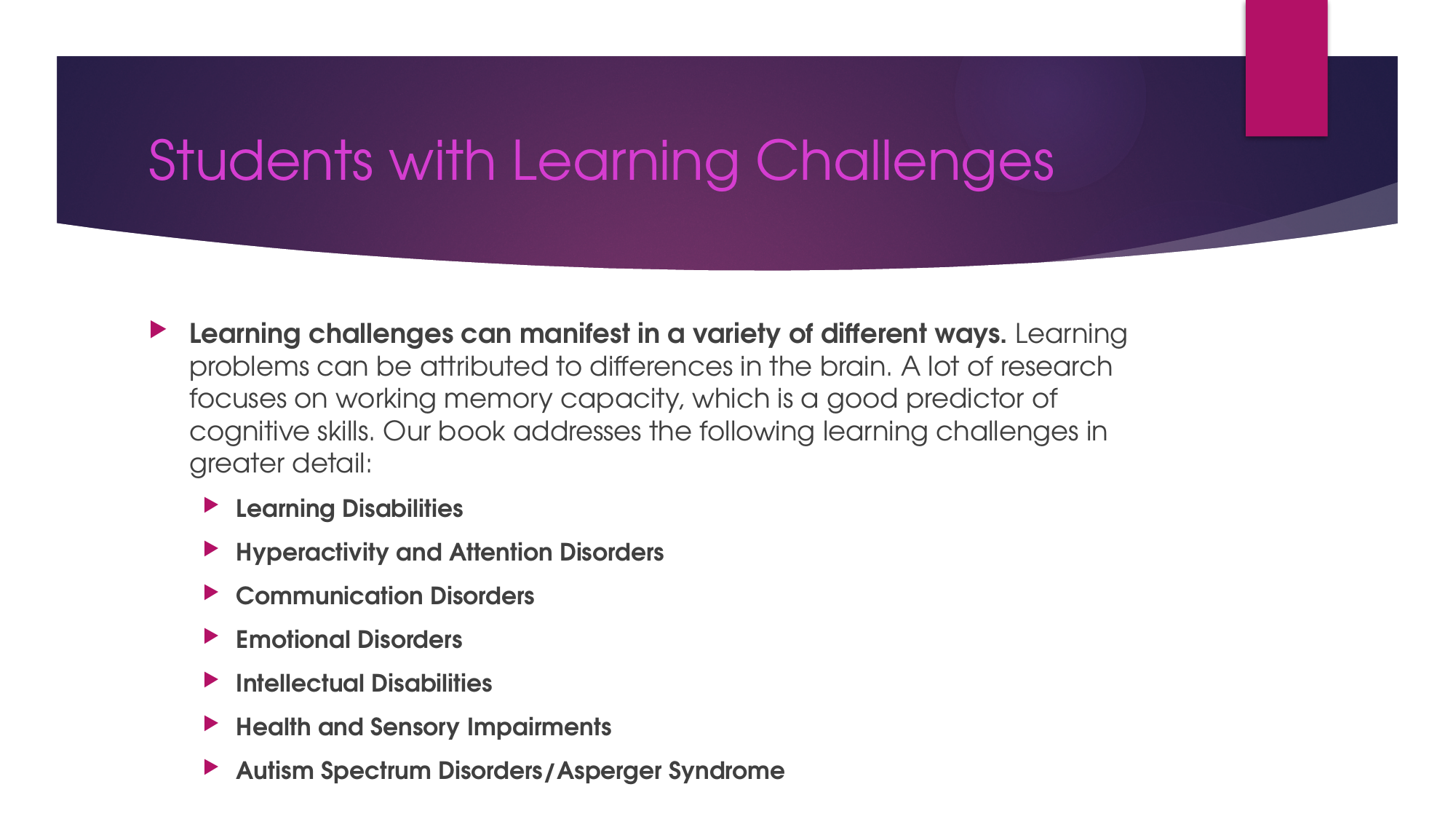

# Students with Learning Challenges
Learning challenges can manifest in a variety of different ways. Learning problems can be attributed to differences in the brain. A lot of research focuses on working memory capacity, which is a good predictor of cognitive skills. Our book addresses the following learning challenges in greater detail:
Learning Disabilities
Hyperactivity and Attention Disorders
Communication Disorders
Emotional Disorders
Intellectual Disabilities
Health and Sensory Impairments
Autism Spectrum Disorders/Asperger Syndrome